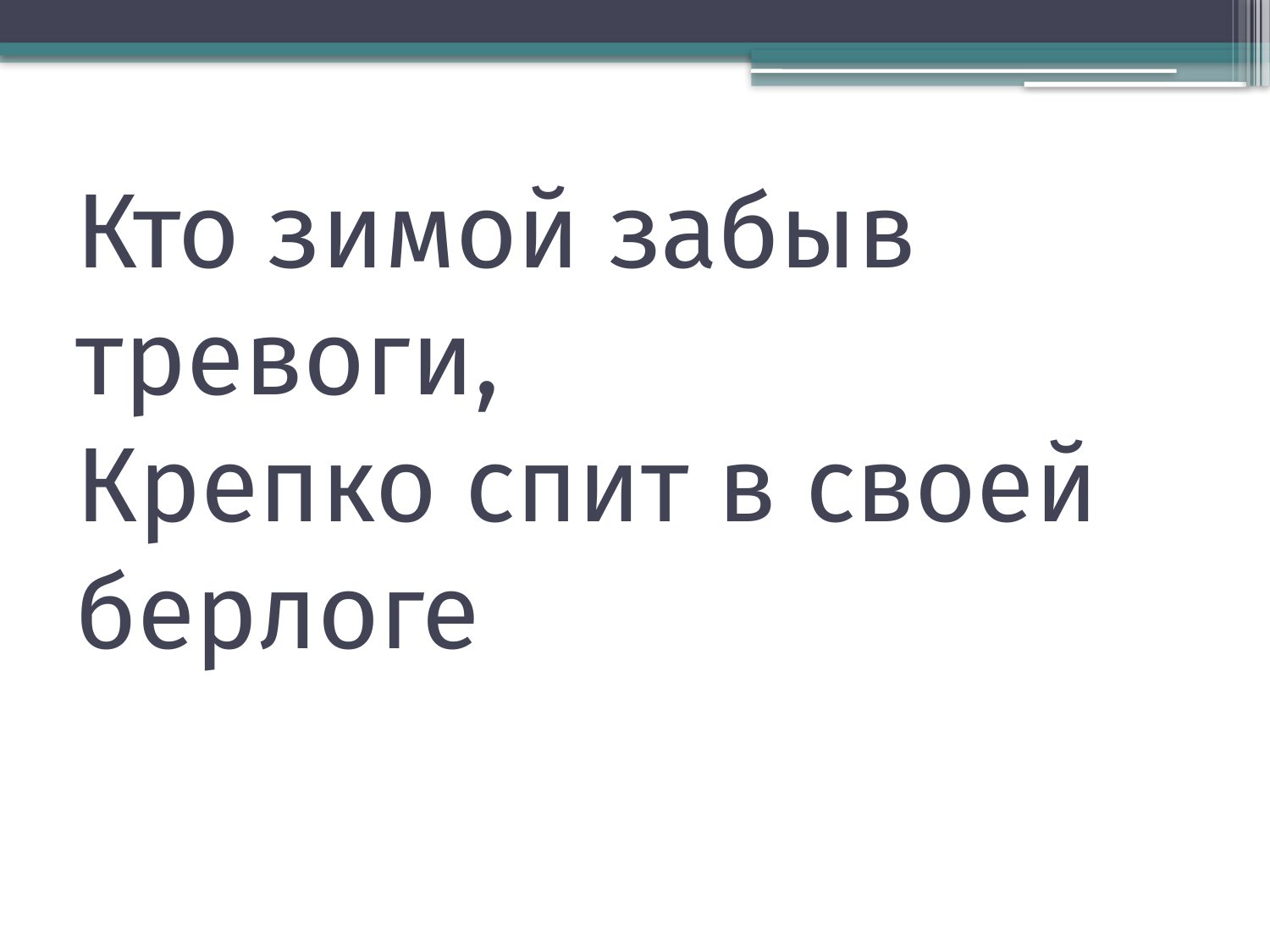

# Кто зимой забыв тревоги, Крепко спит в своей берлоге